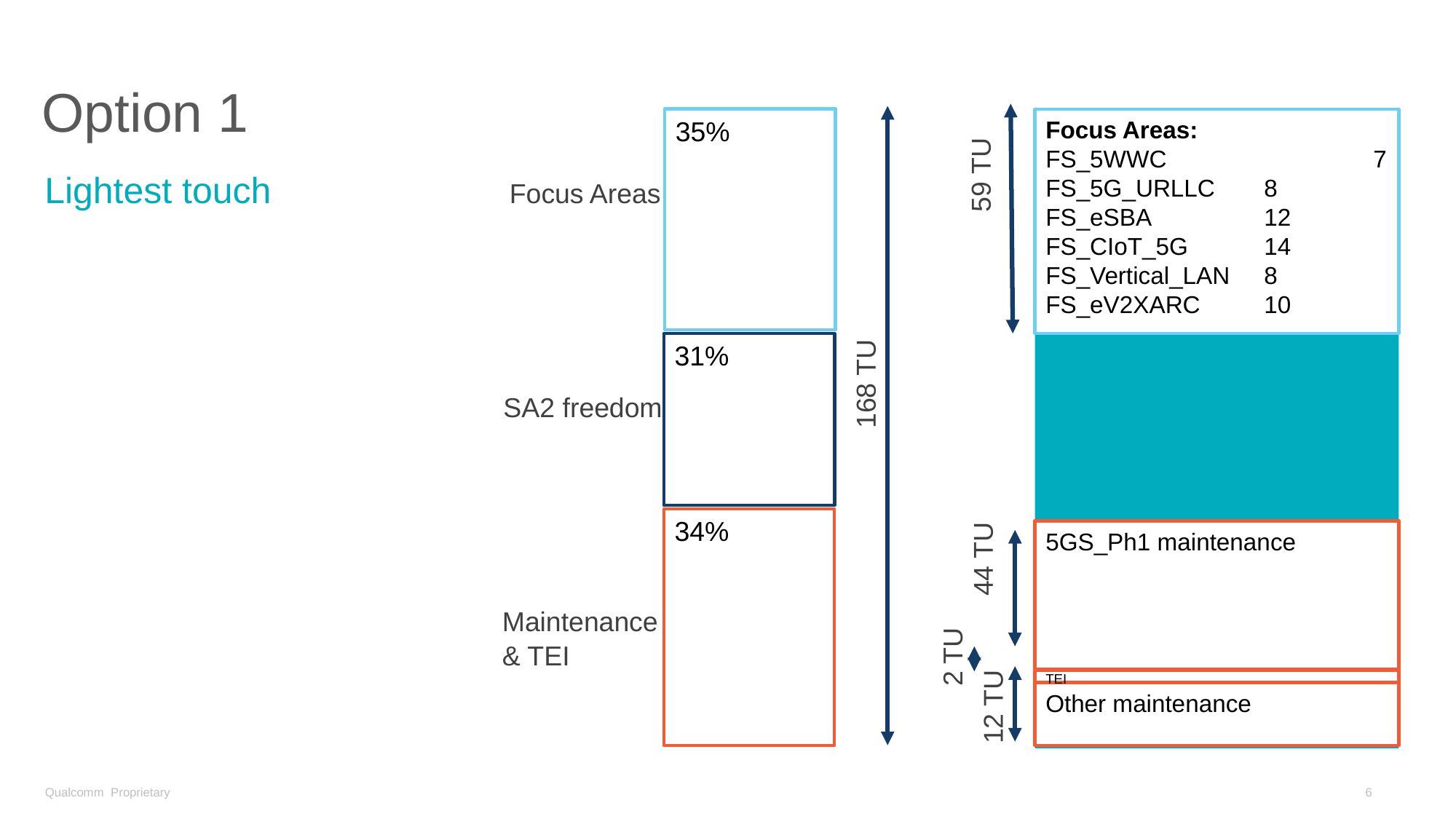

# Option 1
35%
Focus Areas:
FS_5WWC		7
FS_5G_URLLC	8
FS_eSBA		12
FS_CIoT_5G	14
FS_Vertical_LAN	8
FS_eV2XARC	10

59 TU
Lightest touch
Focus Areas
31%
168 TU
SA2 freedom
34%
5GS_Ph1 maintenance
44 TU
Maintenance
& TEI
2 TU
TEI
Other maintenance
12 TU